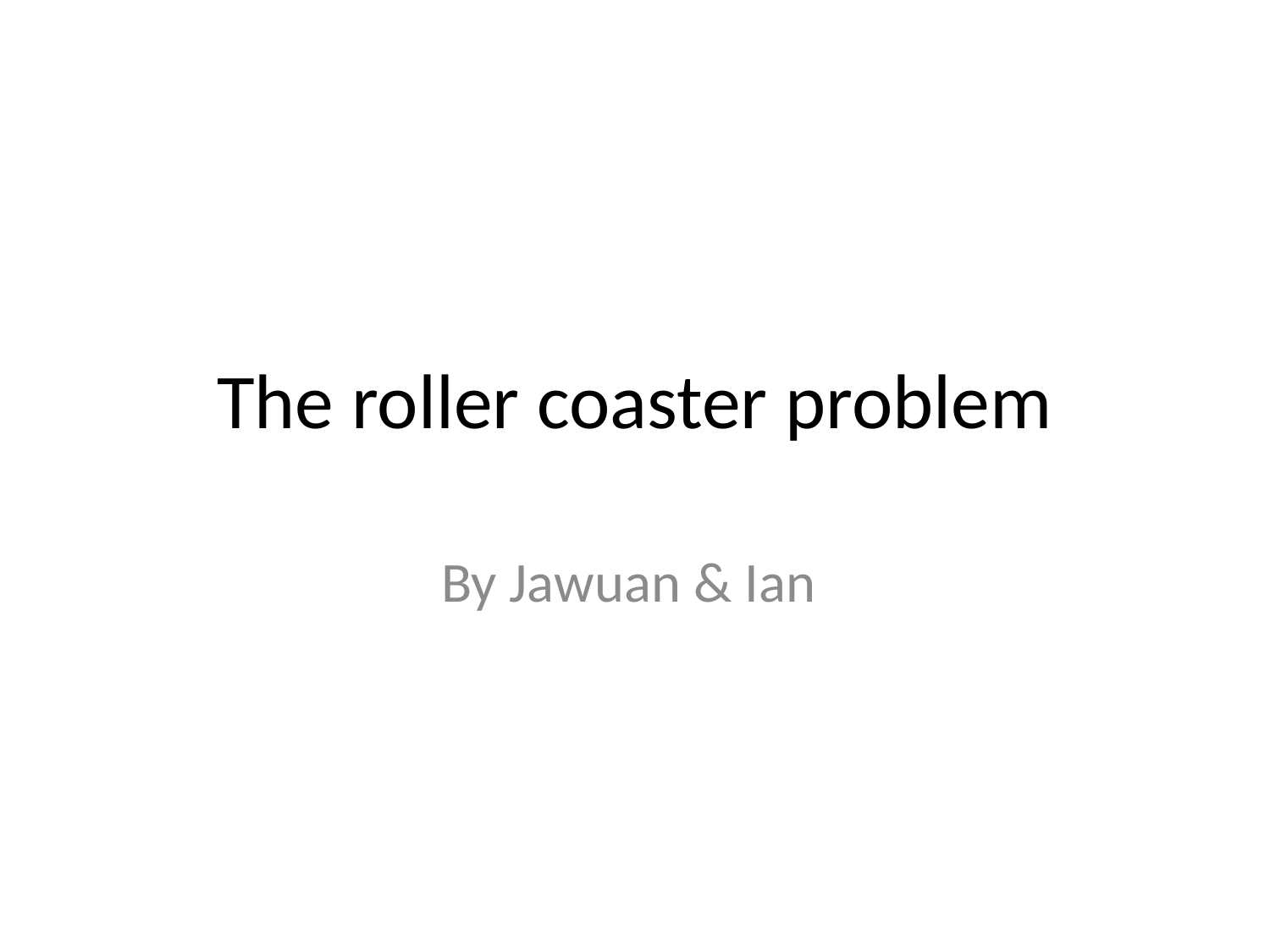

# The roller coaster problem
By Jawuan & Ian